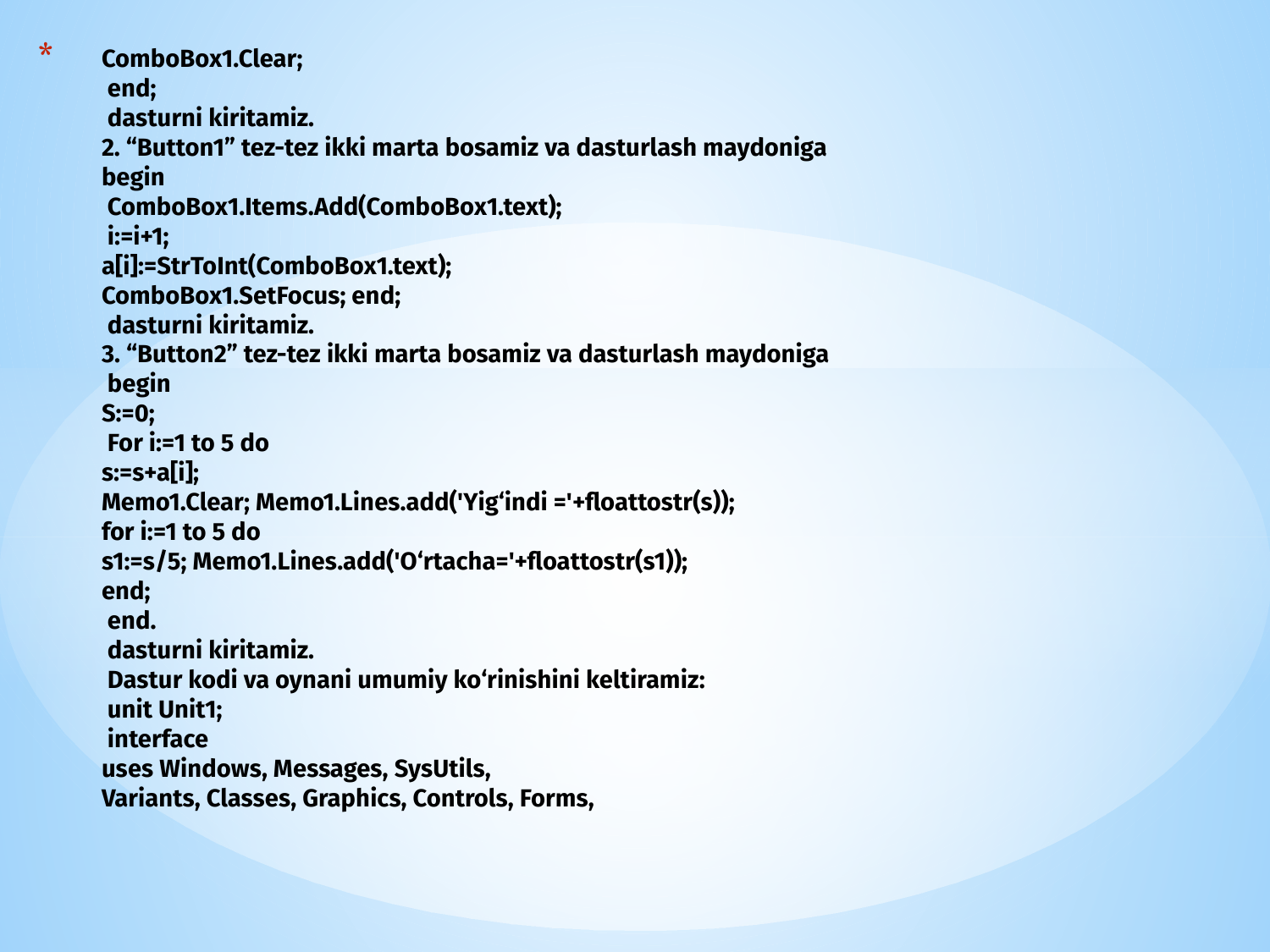

# ComboBox1.Clear; end; dasturni kiritamiz. 2. “Button1” tez-tez ikki marta bosamiz va dasturlash maydoniga begin ComboBox1.Items.Add(ComboBox1.text); i:=i+1; a[i]:=StrToInt(ComboBox1.text); ComboBox1.SetFocus; end; dasturni kiritamiz. 3. “Button2” tez-tez ikki marta bosamiz va dasturlash maydoniga begin S:=0; For i:=1 to 5 do s:=s+a[i]; Memo1.Clear; Memo1.Lines.add('Yig‘indi ='+floattostr(s)); for i:=1 to 5 do s1:=s/5; Memo1.Lines.add('O‘rtacha='+floattostr(s1)); end; end. dasturni kiritamiz. Dastur kodi va oynani umumiy ko‘rinishini keltiramiz: unit Unit1; interface uses Windows, Messages, SysUtils, Variants, Classes, Graphics, Controls, Forms,